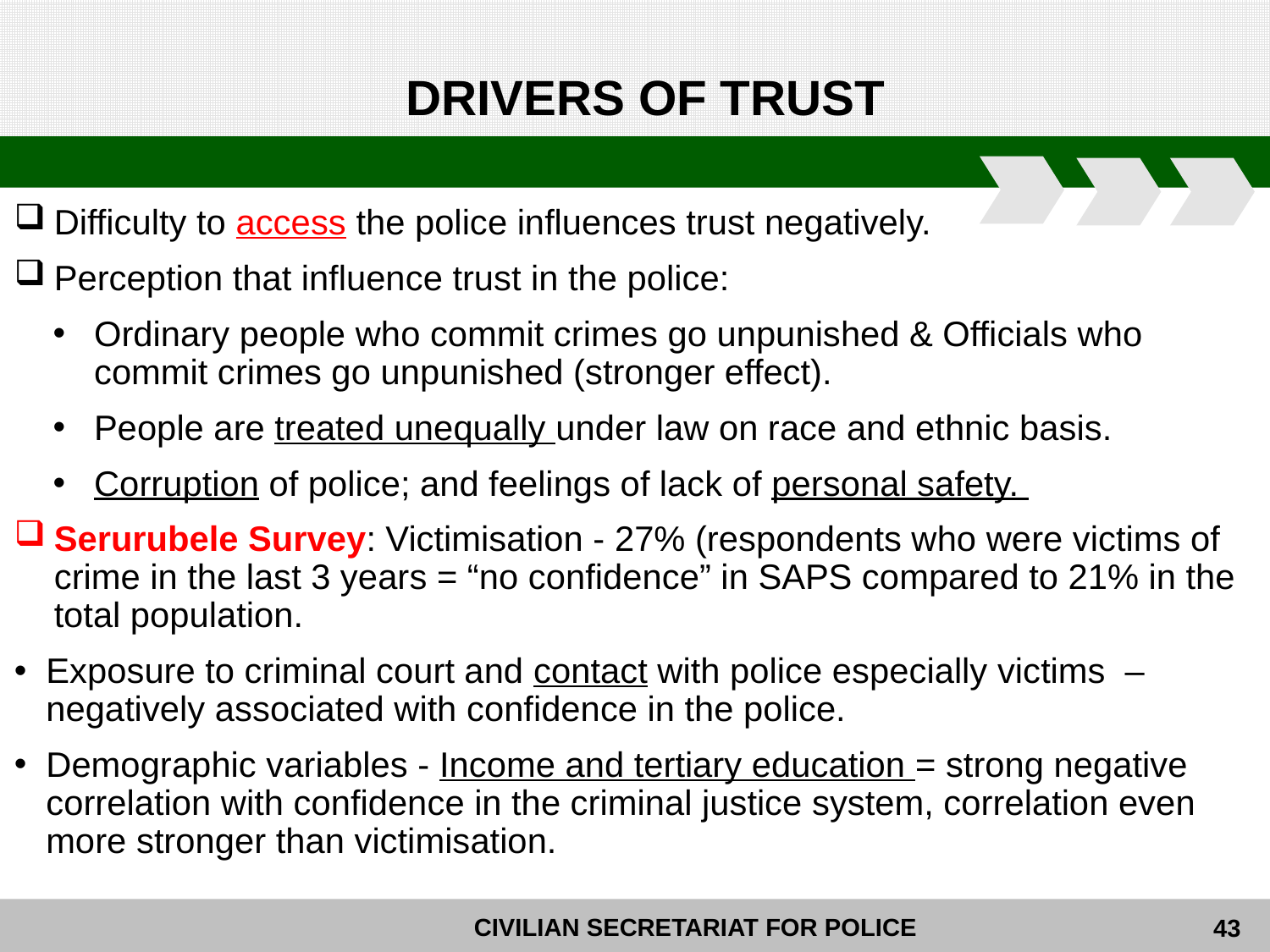

# DRIVERS OF TRUST
Difficulty to access the police influences trust negatively.
Perception that influence trust in the police:
Ordinary people who commit crimes go unpunished & Officials who commit crimes go unpunished (stronger effect).
People are treated unequally under law on race and ethnic basis.
Corruption of police; and feelings of lack of personal safety.
Serurubele Survey: Victimisation - 27% (respondents who were victims of crime in the last 3 years = “no confidence” in SAPS compared to 21% in the total population.
Exposure to criminal court and contact with police especially victims  – negatively associated with confidence in the police.
Demographic variables - Income and tertiary education = strong negative correlation with confidence in the criminal justice system, correlation even more stronger than victimisation.
43